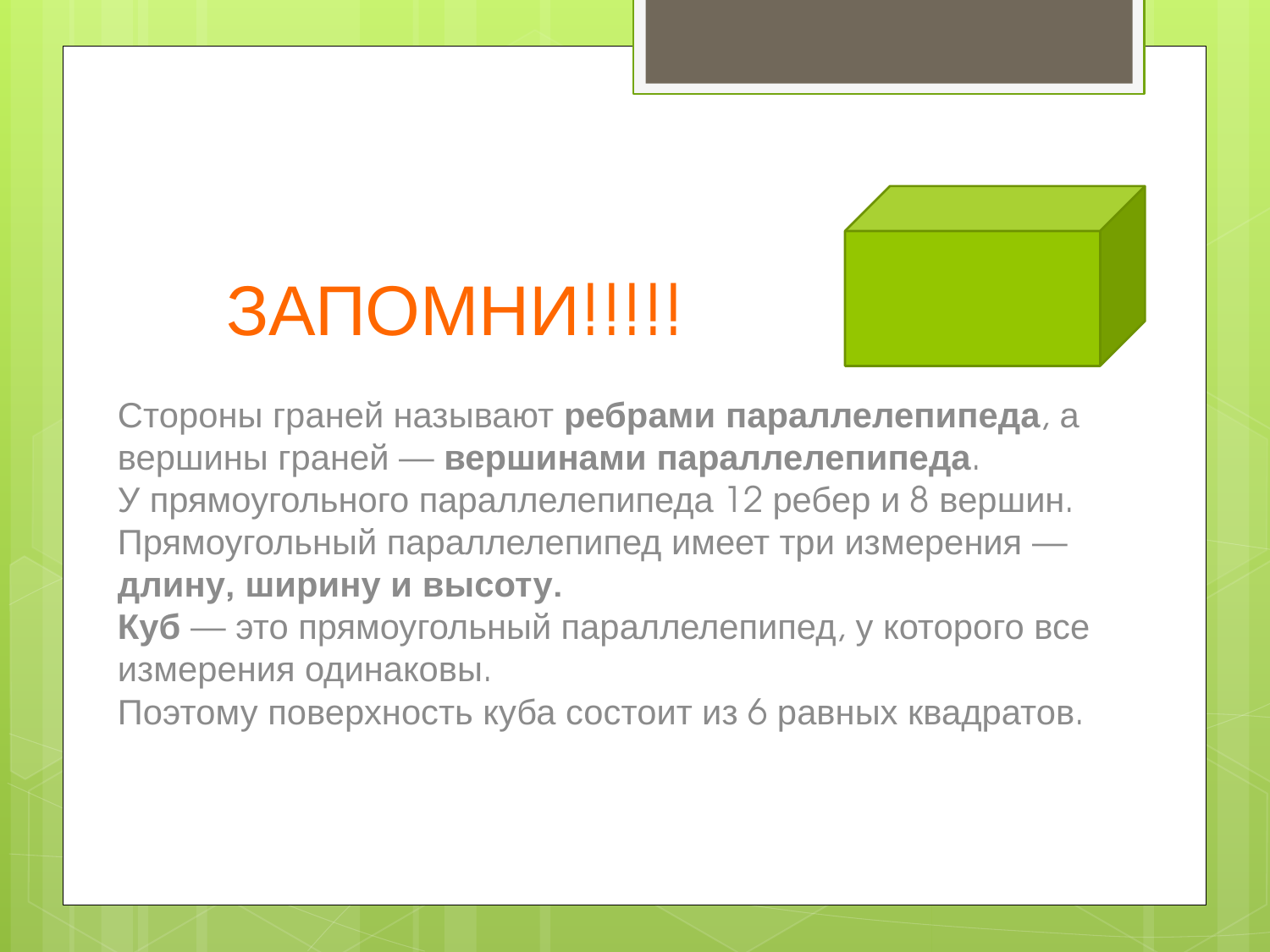

# ЗАПОМНИ!!!!!

Стороны граней называют ребрами параллелепипеда, а вершины граней — вершинами параллелепипеда.
У прямоугольного параллелепипеда 12 ребер и 8 вершин.
Прямоугольный параллелепипед имеет три измерения — длину, ширину и высоту.
Куб — это прямоугольный параллелепипед, у которого все измерения одинаковы.
Поэтому поверхность куба состоит из 6 равных квадратов.